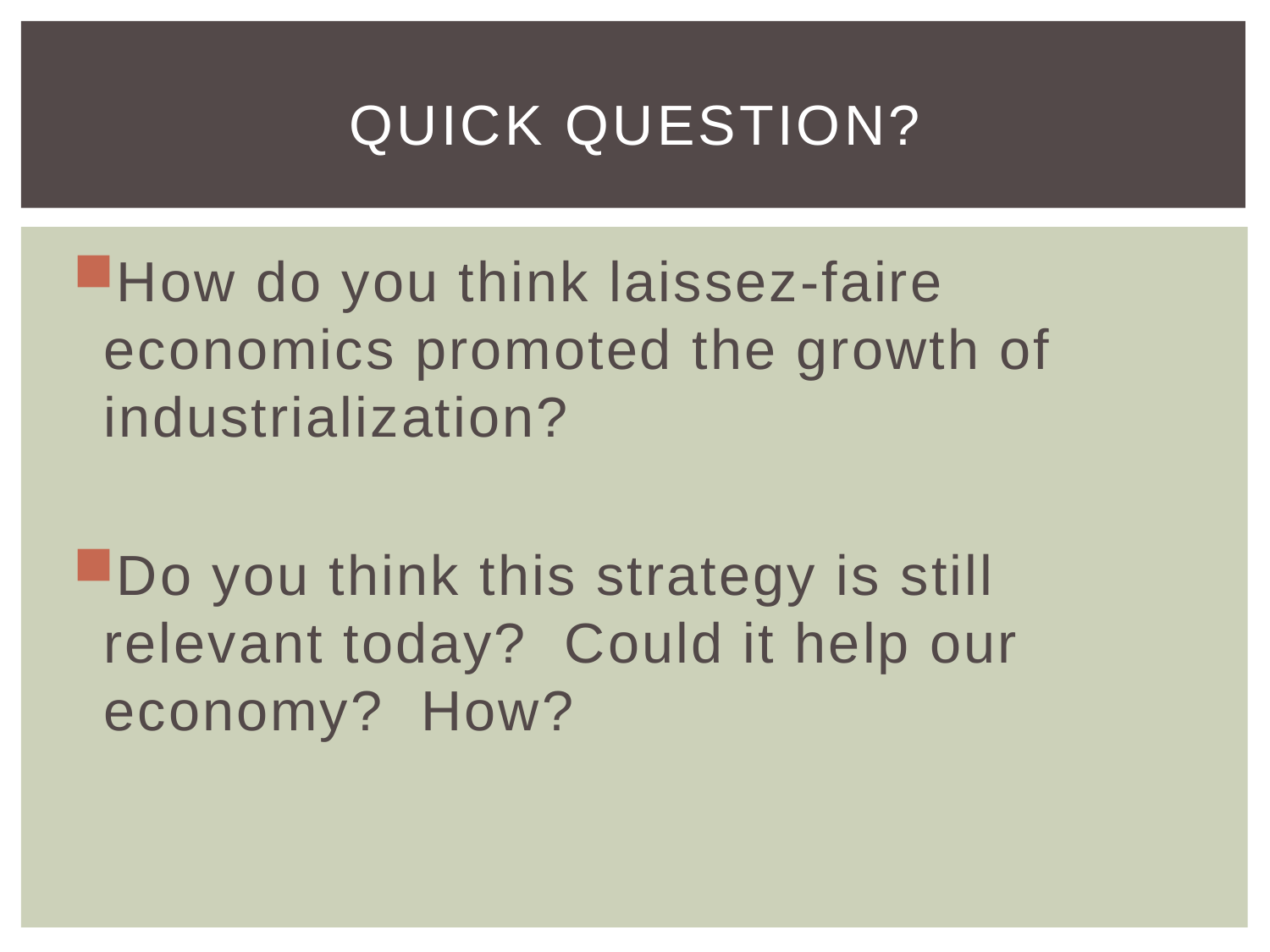

# Quick Question?
How do you think laissez-faire economics promoted the growth of industrialization?

Do you think this strategy is still relevant today?  Could it help our economy?  How?